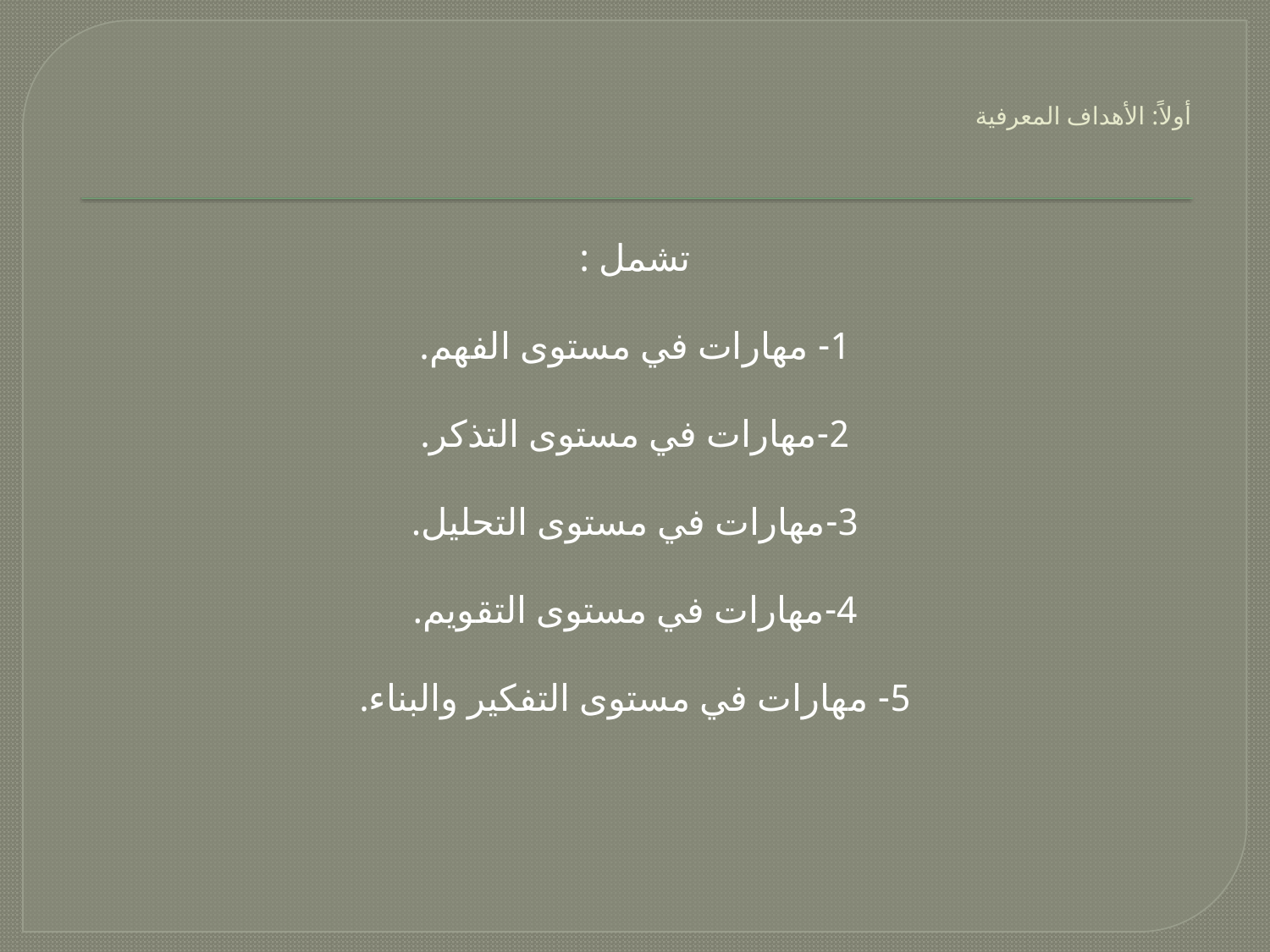

# أولاً: الأهداف المعرفية
تشمل :

1- مهارات في مستوى الفهم.

2-مهارات في مستوى التذكر.

3-مهارات في مستوى التحليل.

4-مهارات في مستوى التقويم.

5- مهارات في مستوى التفكير والبناء.